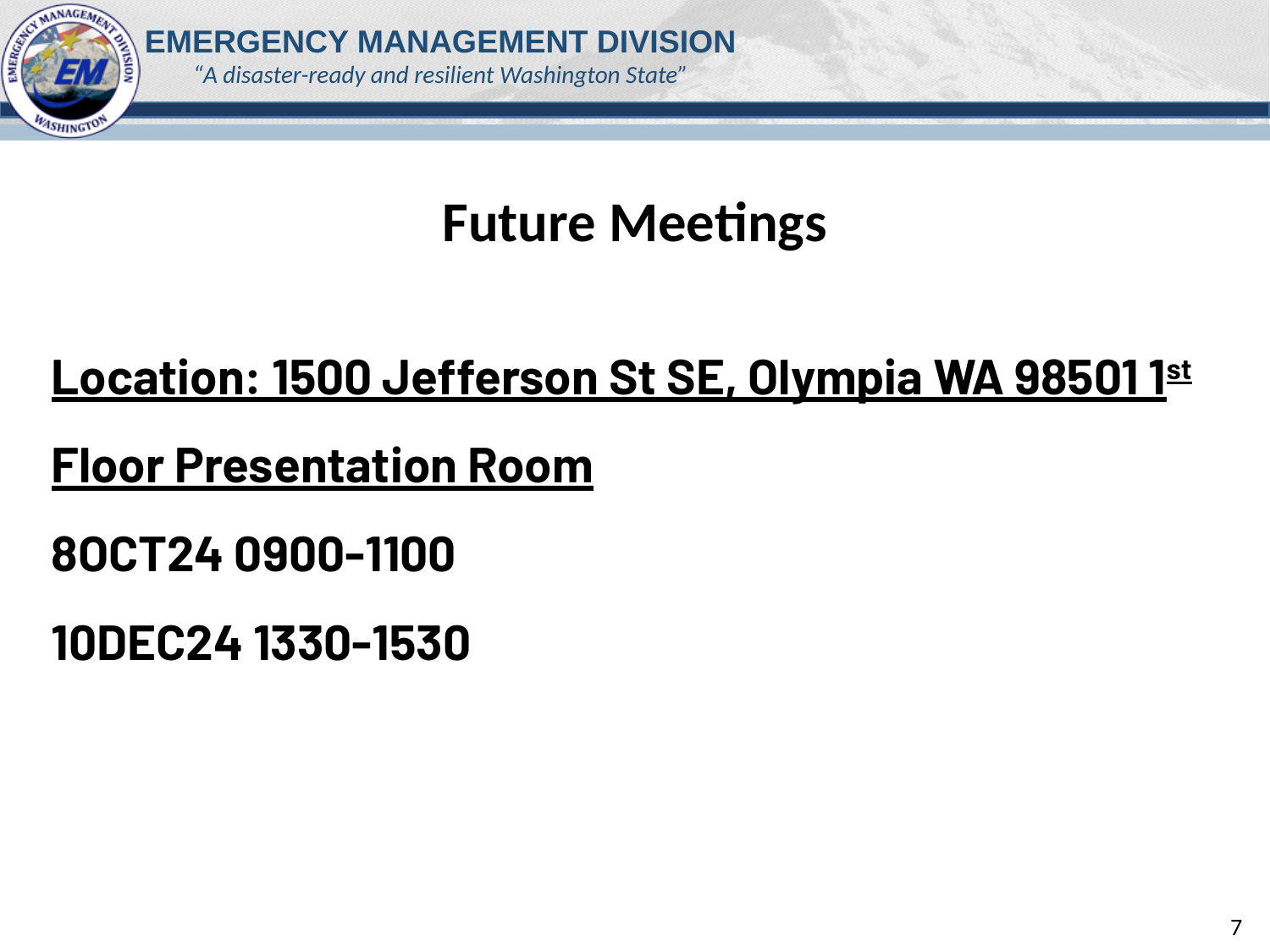

# Future Meetings
Location: 1500 Jefferson St SE, Olympia WA 98501 1st Floor Presentation Room
8OCT24 0900-1100
10DEC24 1330-1530
7